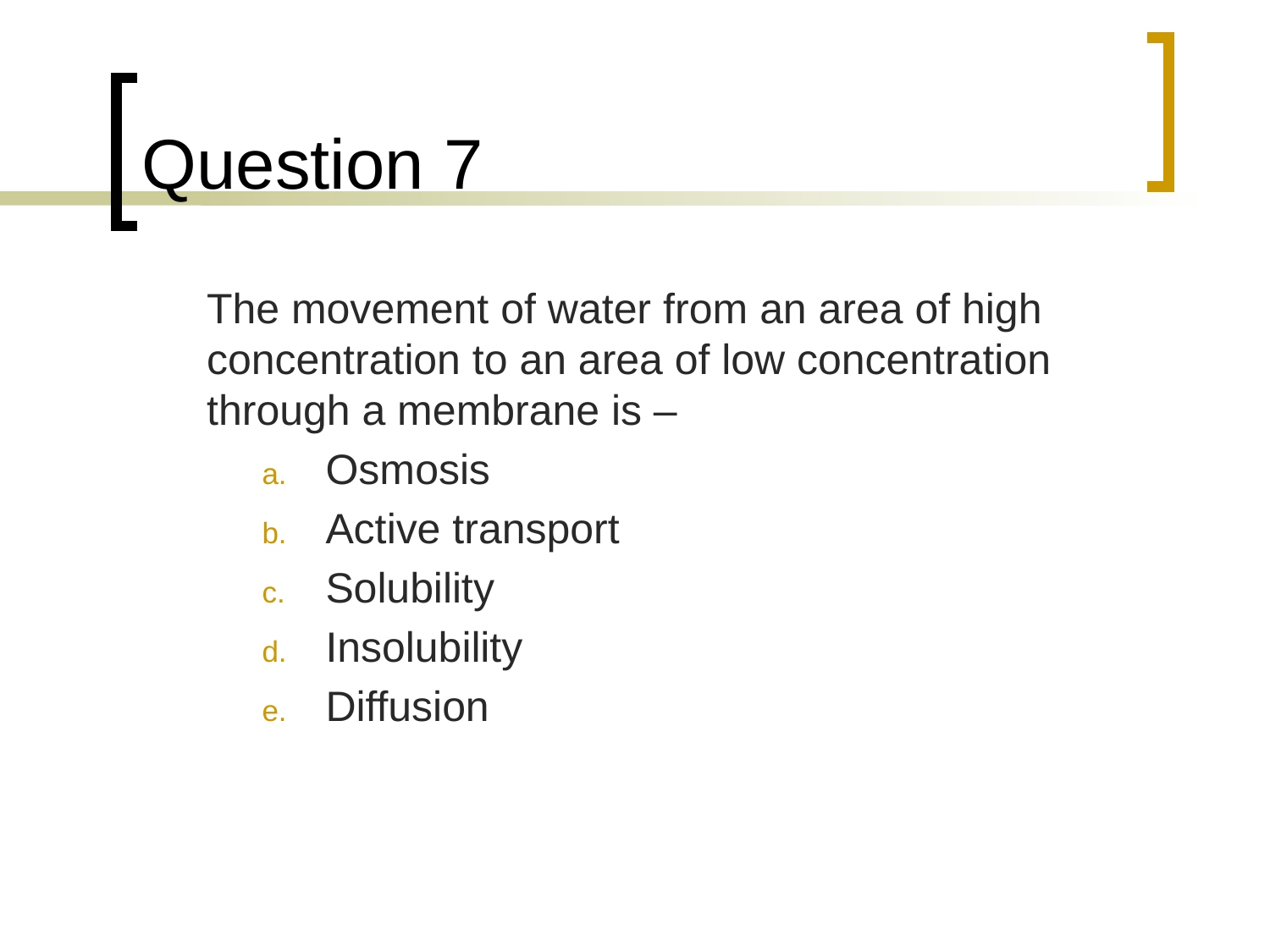

# Question 7
	The movement of water from an area of high concentration to an area of low concentration through a membrane is –
Osmosis
Active transport
Solubility
Insolubility
Diffusion